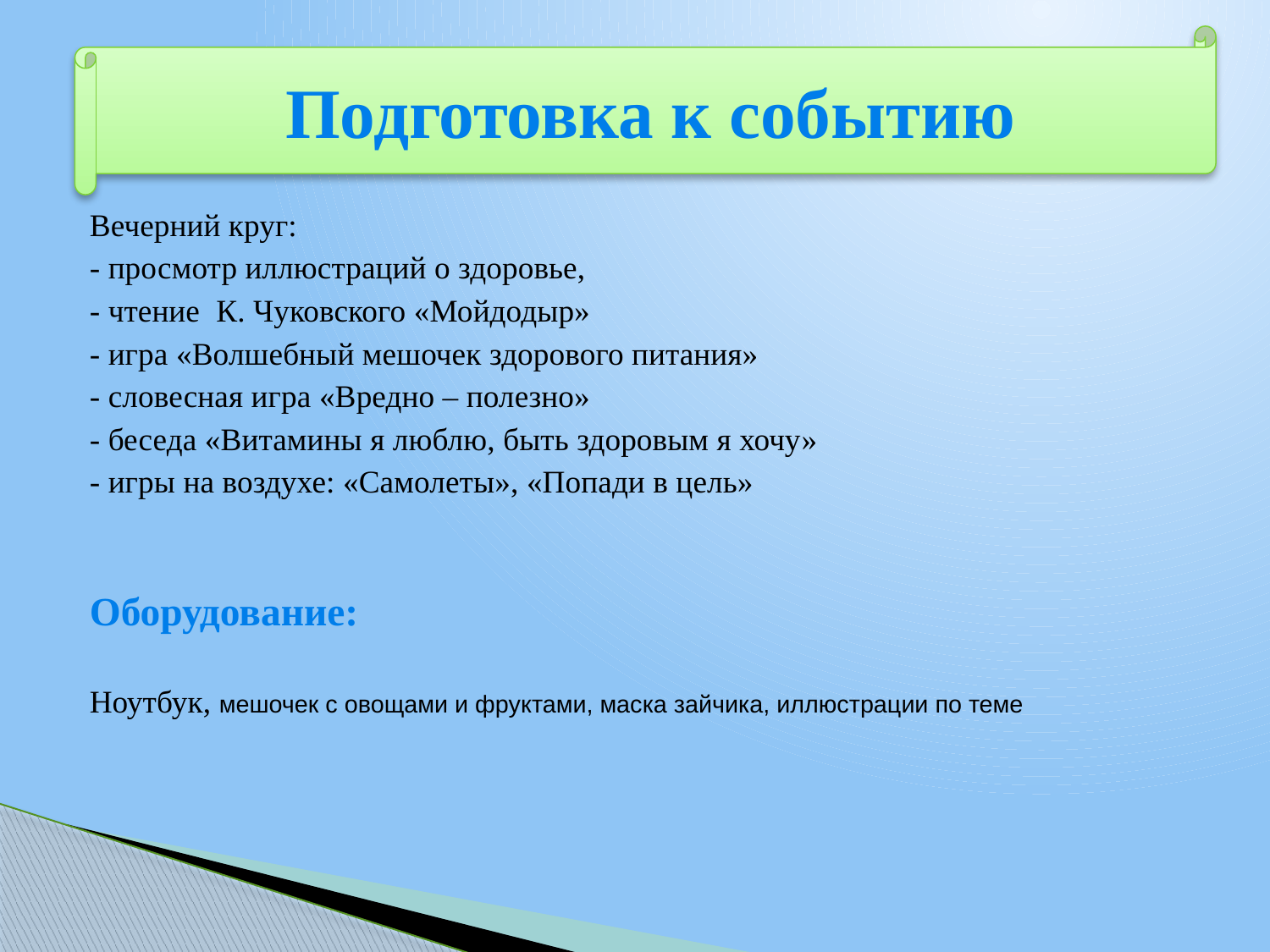

Подготовка к событию

#
Вечерний круг:
- просмотр иллюстраций о здоровье,
- чтение  К. Чуковского «Мойдодыр»
- игра «Волшебный мешочек здорового питания»
- словесная игра «Вредно – полезно»
- беседа «Витамины я люблю, быть здоровым я хочу»
- игры на воздухе: «Самолеты», «Попади в цель»

Оборудование:

Ноутбук, мешочек с овощами и фруктами, маска зайчика, иллюстрации по теме